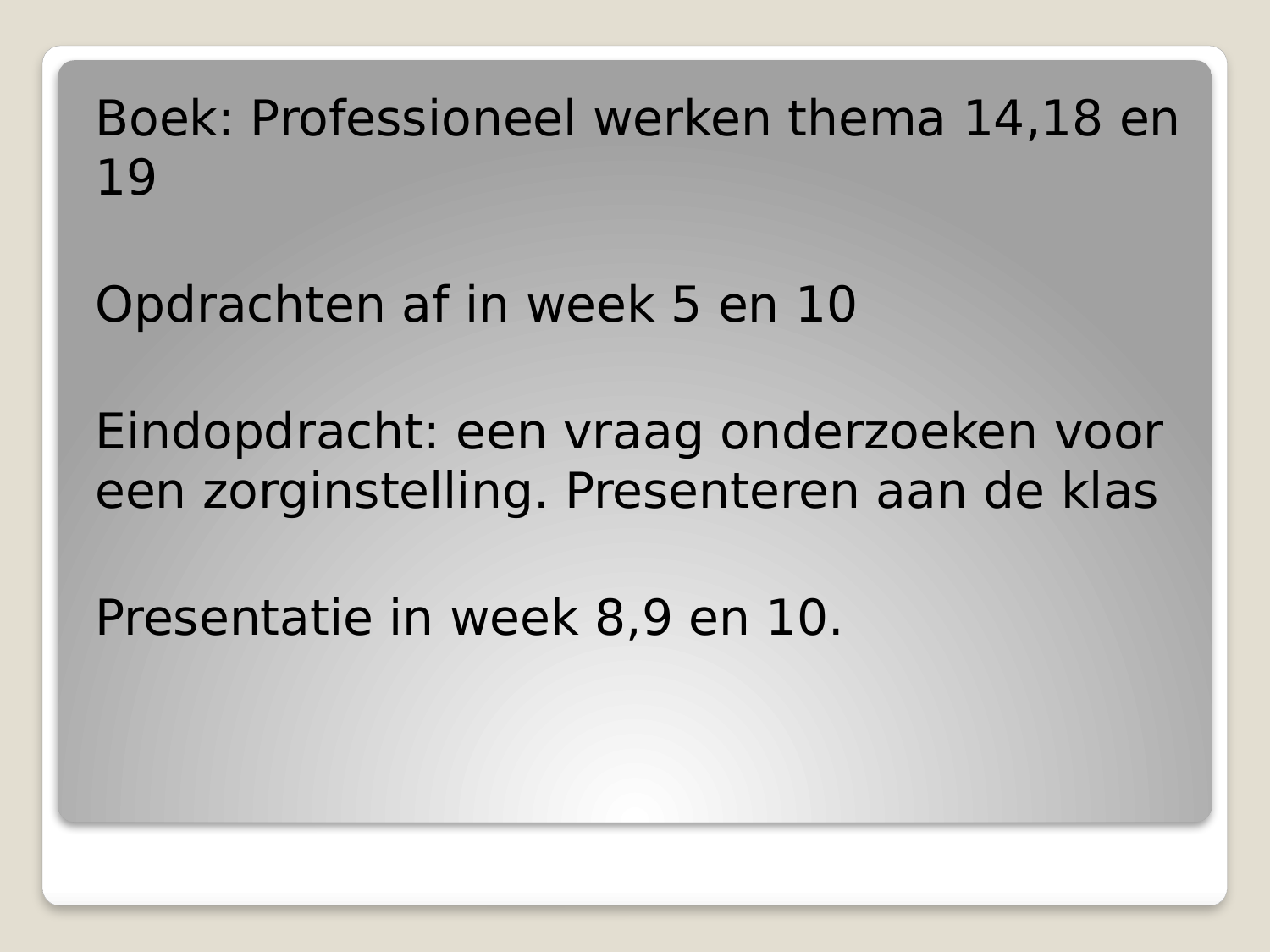

Boek: Professioneel werken thema 14,18 en 19

Opdrachten af in week 5 en 10

Eindopdracht: een vraag onderzoeken voor een zorginstelling. Presenteren aan de klas

Presentatie in week 8,9 en 10.

#